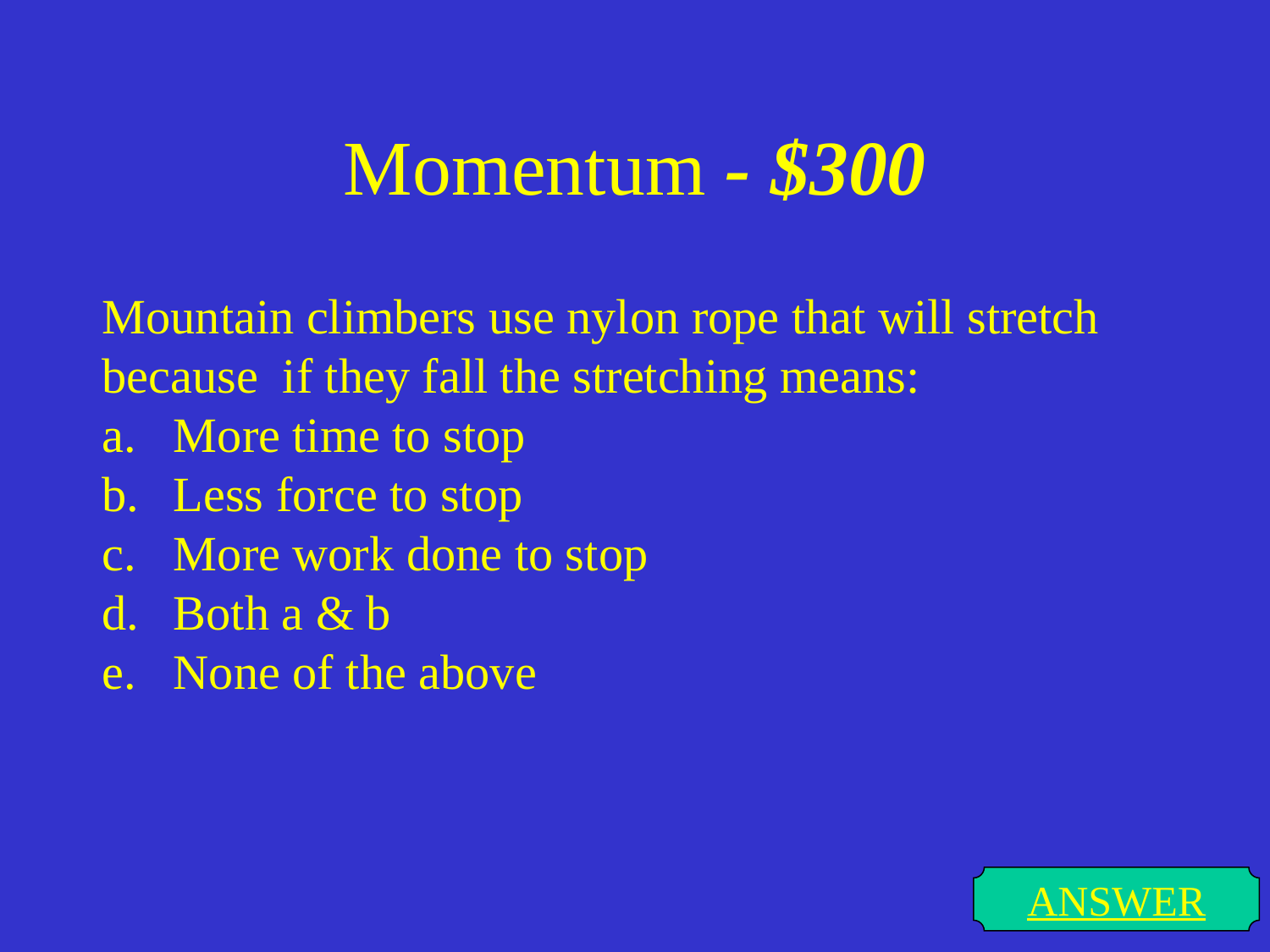

# Momentum - $300
Mountain climbers use nylon rope that will stretch because  if they fall the stretching means:
More time to stop
Less force to stop
More work done to stop
Both a & b
None of the above

ANSWER